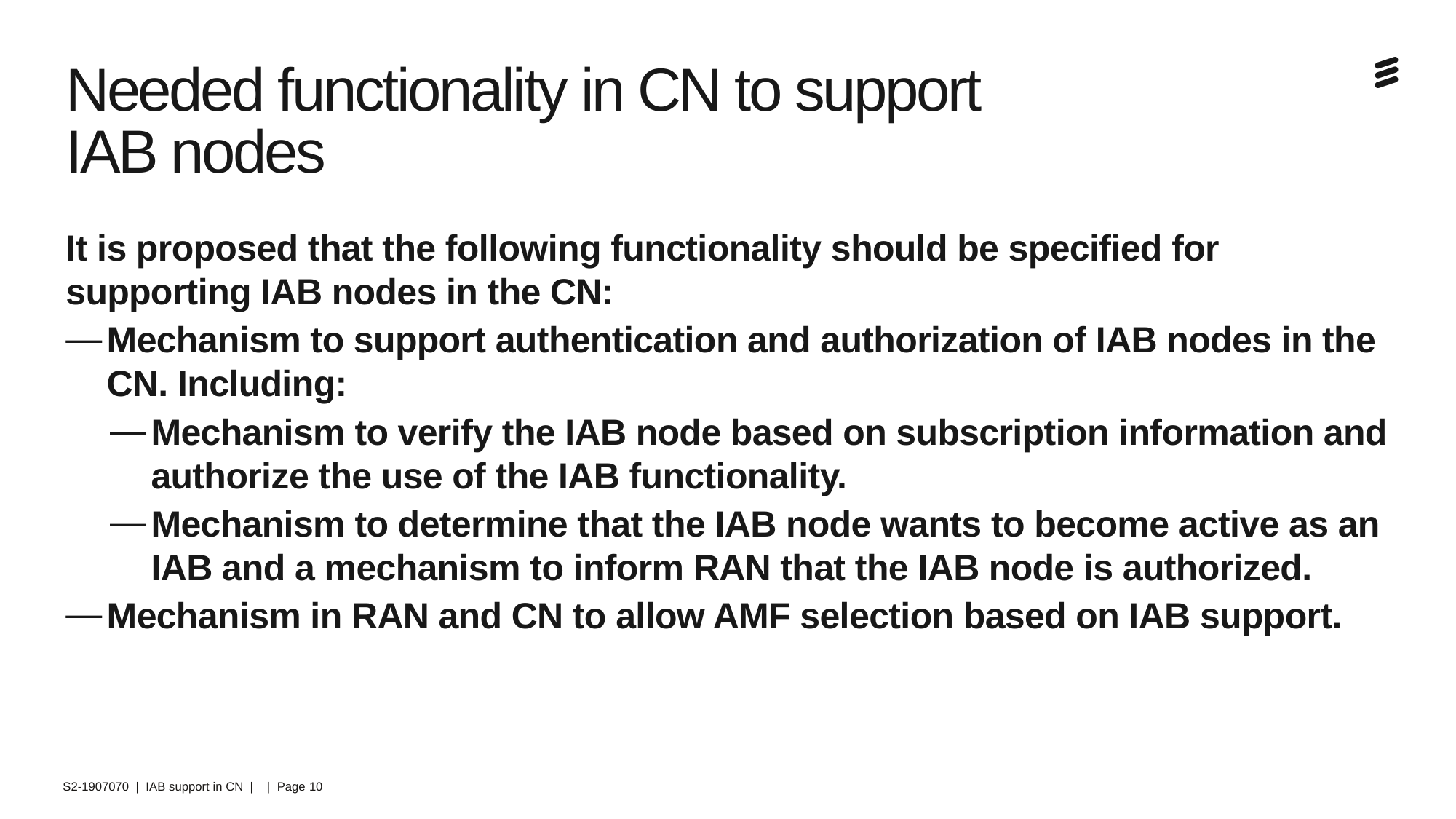

# Needed functionality in CN to support IAB nodes
It is proposed that the following functionality should be specified for supporting IAB nodes in the CN:
Mechanism to support authentication and authorization of IAB nodes in the CN. Including:
Mechanism to verify the IAB node based on subscription information and authorize the use of the IAB functionality.
Mechanism to determine that the IAB node wants to become active as an IAB and a mechanism to inform RAN that the IAB node is authorized.
Mechanism in RAN and CN to allow AMF selection based on IAB support.